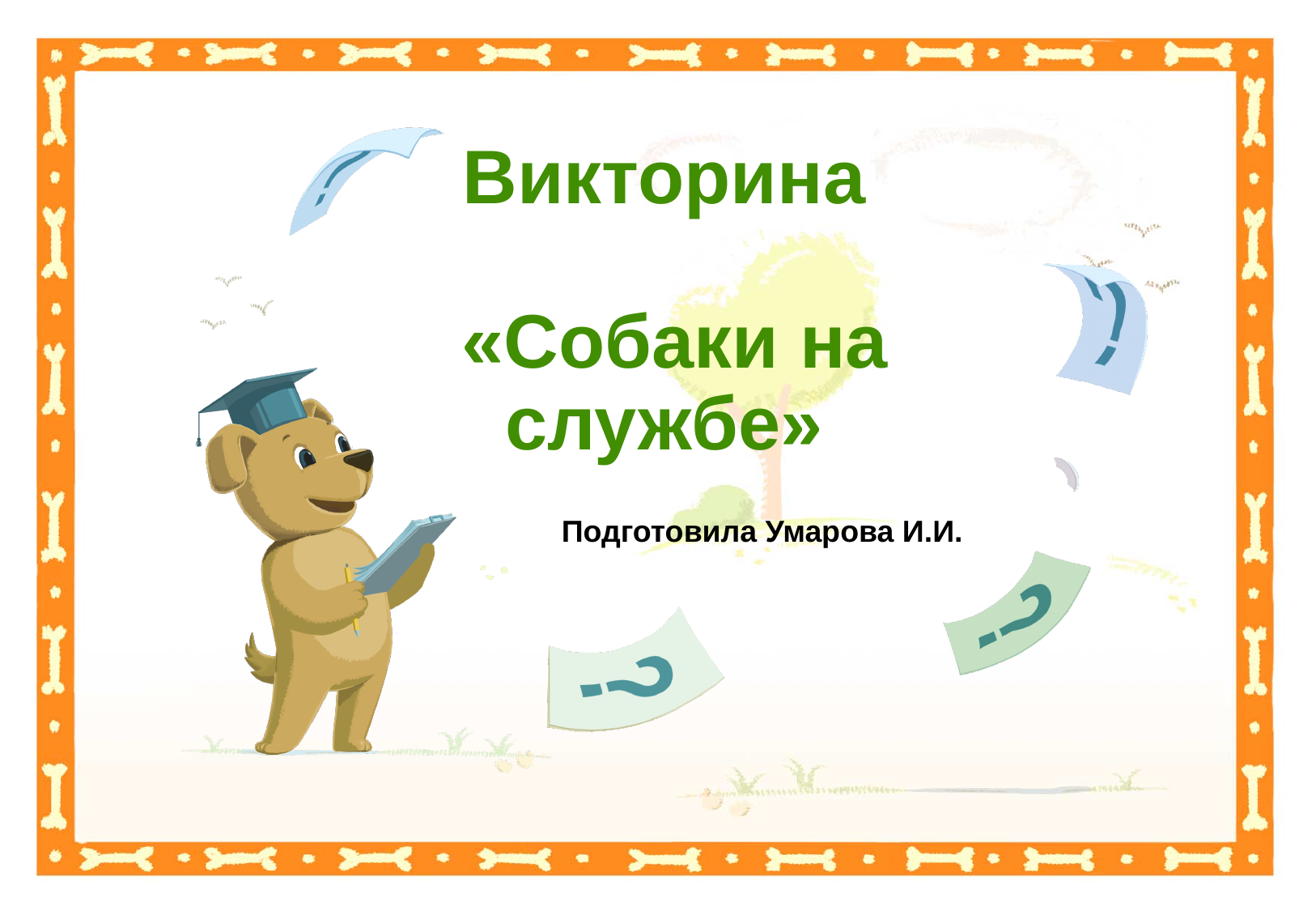

# Викторина «Собаки на службе»
Подготовила Умарова И.И.